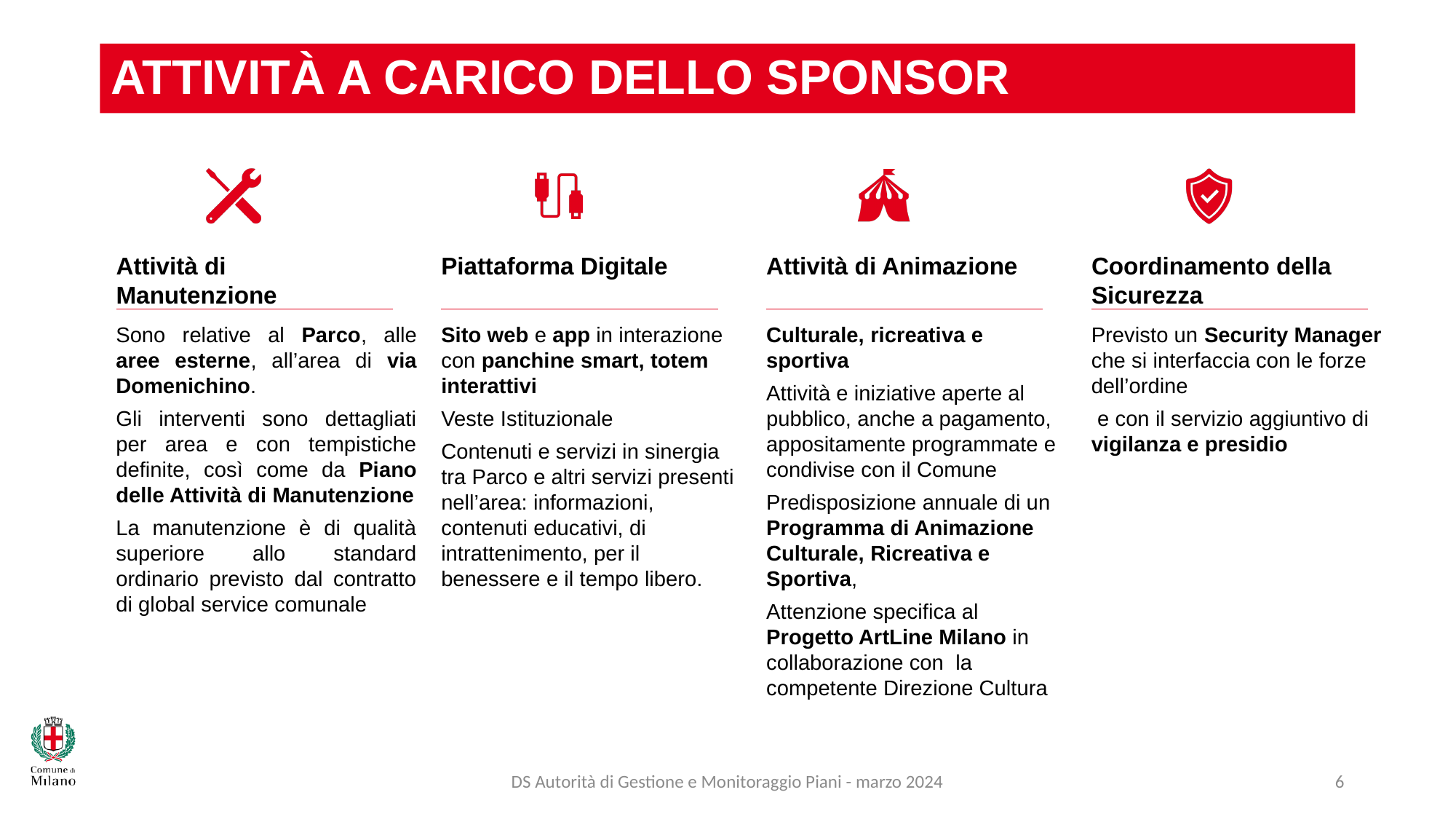

# Attività a carico dello Sponsor

Attività di Manutenzione
Piattaforma Digitale
Attività di Animazione
Coordinamento della Sicurezza
Sono relative al Parco, alle aree esterne, all’area di via Domenichino.
Gli interventi sono dettagliati per area e con tempistiche definite, così come da Piano delle Attività di Manutenzione
La manutenzione è di qualità superiore allo standard ordinario previsto dal contratto di global service comunale
Sito web e app in interazione con panchine smart, totem interattivi
Veste Istituzionale
Contenuti e servizi in sinergia tra Parco e altri servizi presenti nell’area: informazioni, contenuti educativi, di intrattenimento, per il benessere e il tempo libero.

Culturale, ricreativa e sportiva
Attività e iniziative aperte al pubblico, anche a pagamento, appositamente programmate e condivise con il Comune
Predisposizione annuale di un Programma di Animazione Culturale, Ricreativa e Sportiva,
Attenzione specifica al Progetto ArtLine Milano in collaborazione con  la competente Direzione Cultura
Previsto un Security Manager che si interfaccia con le forze dell’ordine
 e con il servizio aggiuntivo di vigilanza e presidio
DS Autorità di Gestione e Monitoraggio Piani - marzo 2024
6